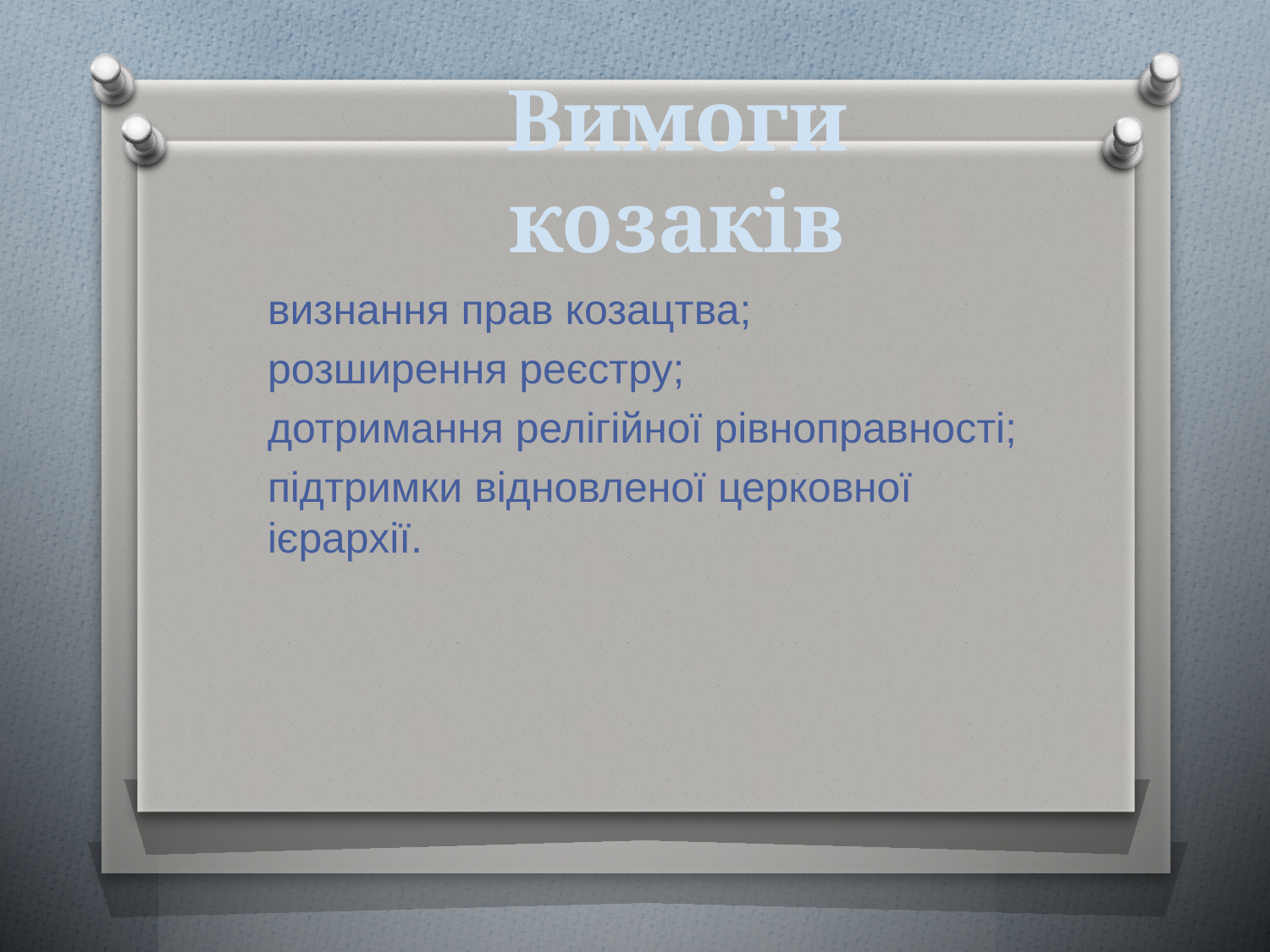

# Вимоги козаків
визнання прав козацтва;
розширення реєстру;
дотримання релігійної рівноправності;
підтримки відновленої церковної ієрархії.